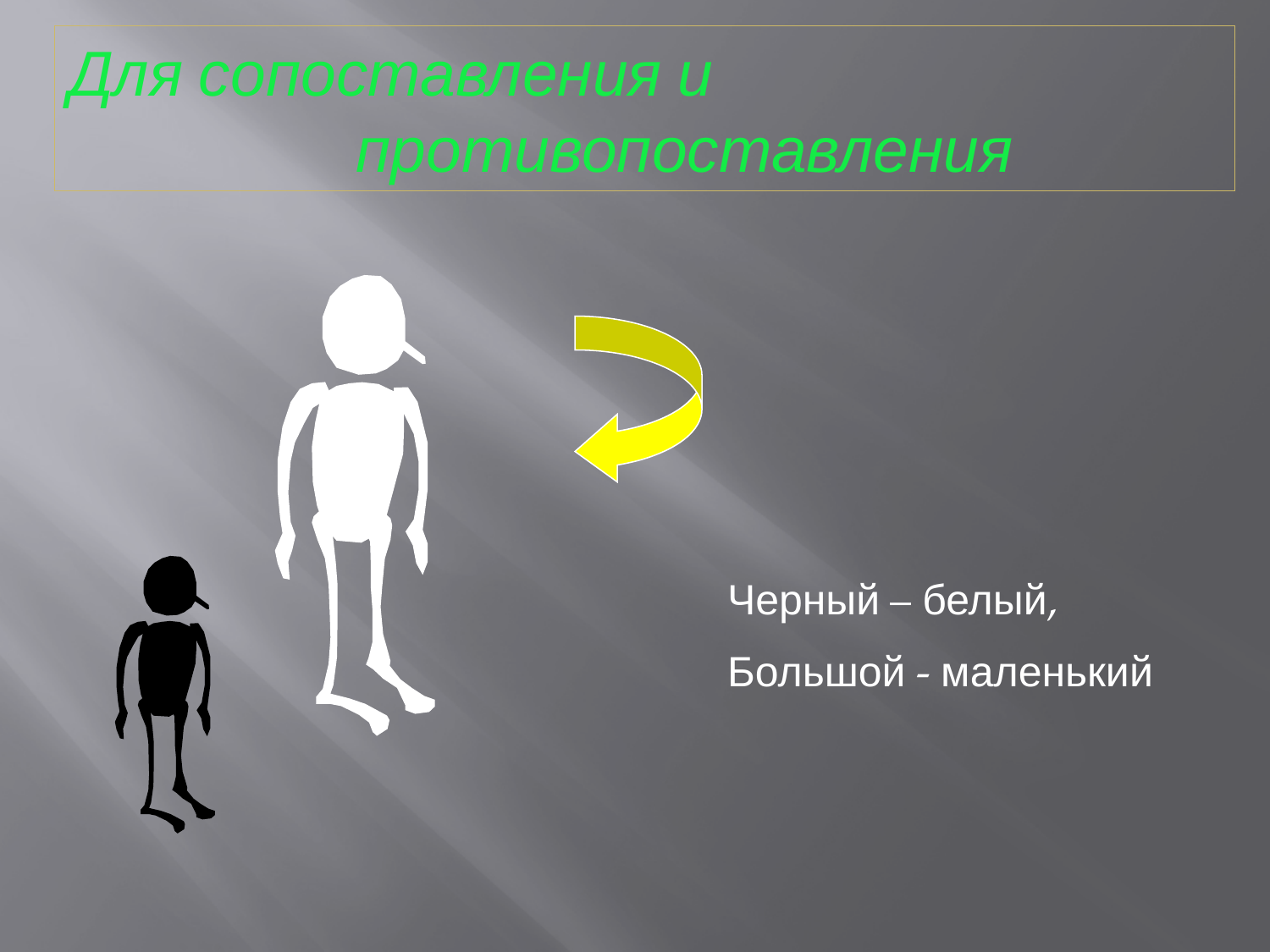

Для сопоставления и                                       противопоставления

Черный – белый,
Большой - маленький